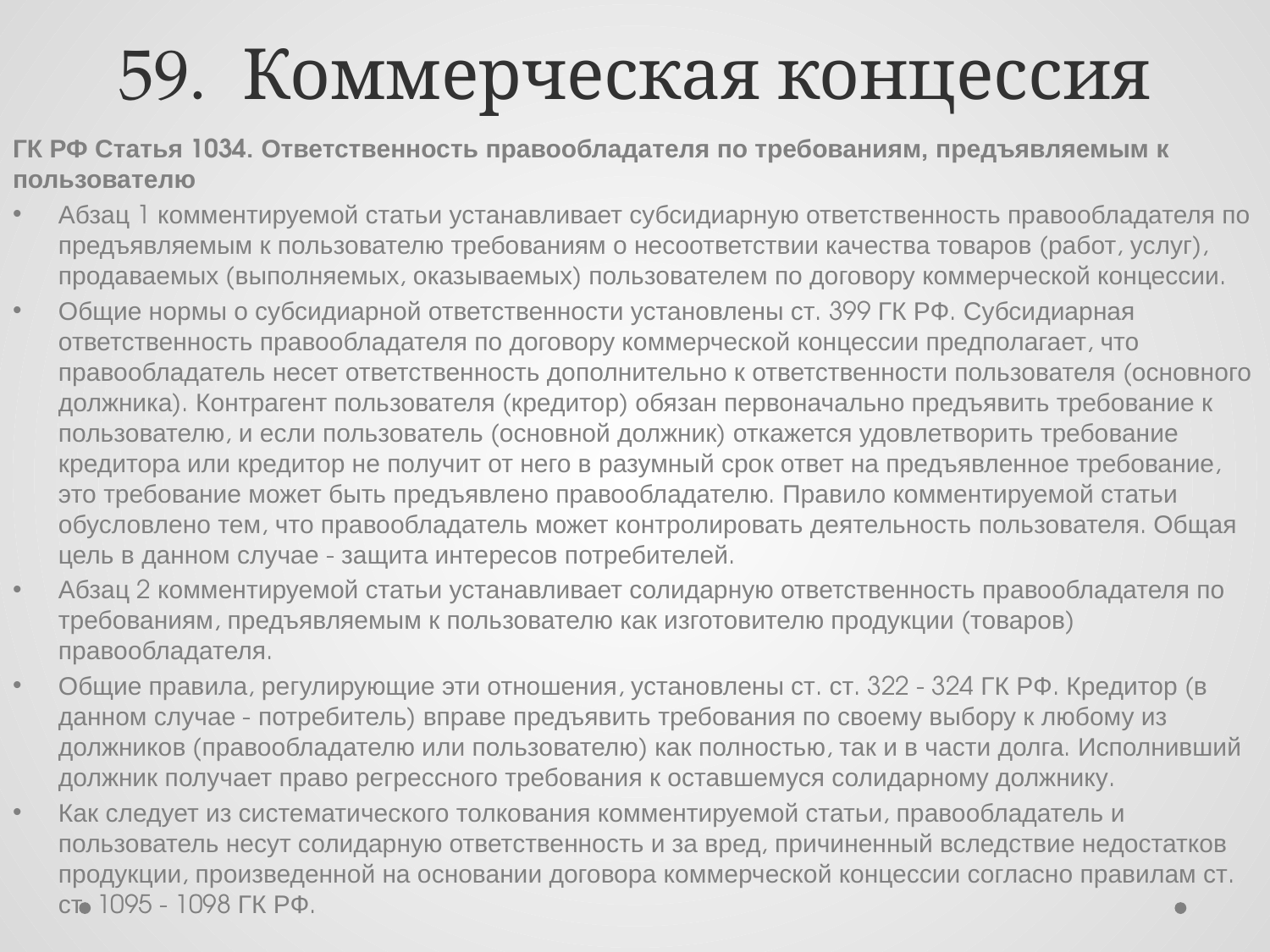

# 59.  Коммерческая концессия
ГК РФ Статья 1034. Ответственность правообладателя по требованиям, предъявляемым к пользователю
Абзац 1 комментируемой статьи устанавливает субсидиарную ответственность правообладателя по предъявляемым к пользователю требованиям о несоответствии качества товаров (работ, услуг), продаваемых (выполняемых, оказываемых) пользователем по договору коммерческой концессии.
Общие нормы о субсидиарной ответственности установлены ст. 399 ГК РФ. Субсидиарная ответственность правообладателя по договору коммерческой концессии предполагает, что правообладатель несет ответственность дополнительно к ответственности пользователя (основного должника). Контрагент пользователя (кредитор) обязан первоначально предъявить требование к пользователю, и если пользователь (основной должник) откажется удовлетворить требование кредитора или кредитор не получит от него в разумный срок ответ на предъявленное требование, это требование может быть предъявлено правообладателю. Правило комментируемой статьи обусловлено тем, что правообладатель может контролировать деятельность пользователя. Общая цель в данном случае - защита интересов потребителей.
Абзац 2 комментируемой статьи устанавливает солидарную ответственность правообладателя по требованиям, предъявляемым к пользователю как изготовителю продукции (товаров) правообладателя.
Общие правила, регулирующие эти отношения, установлены ст. ст. 322 - 324 ГК РФ. Кредитор (в данном случае - потребитель) вправе предъявить требования по своему выбору к любому из должников (правообладателю или пользователю) как полностью, так и в части долга. Исполнивший должник получает право регрессного требования к оставшемуся солидарному должнику.
Как следует из систематического толкования комментируемой статьи, правообладатель и пользователь несут солидарную ответственность и за вред, причиненный вследствие недостатков продукции, произведенной на основании договора коммерческой концессии согласно правилам ст. ст. 1095 - 1098 ГК РФ.